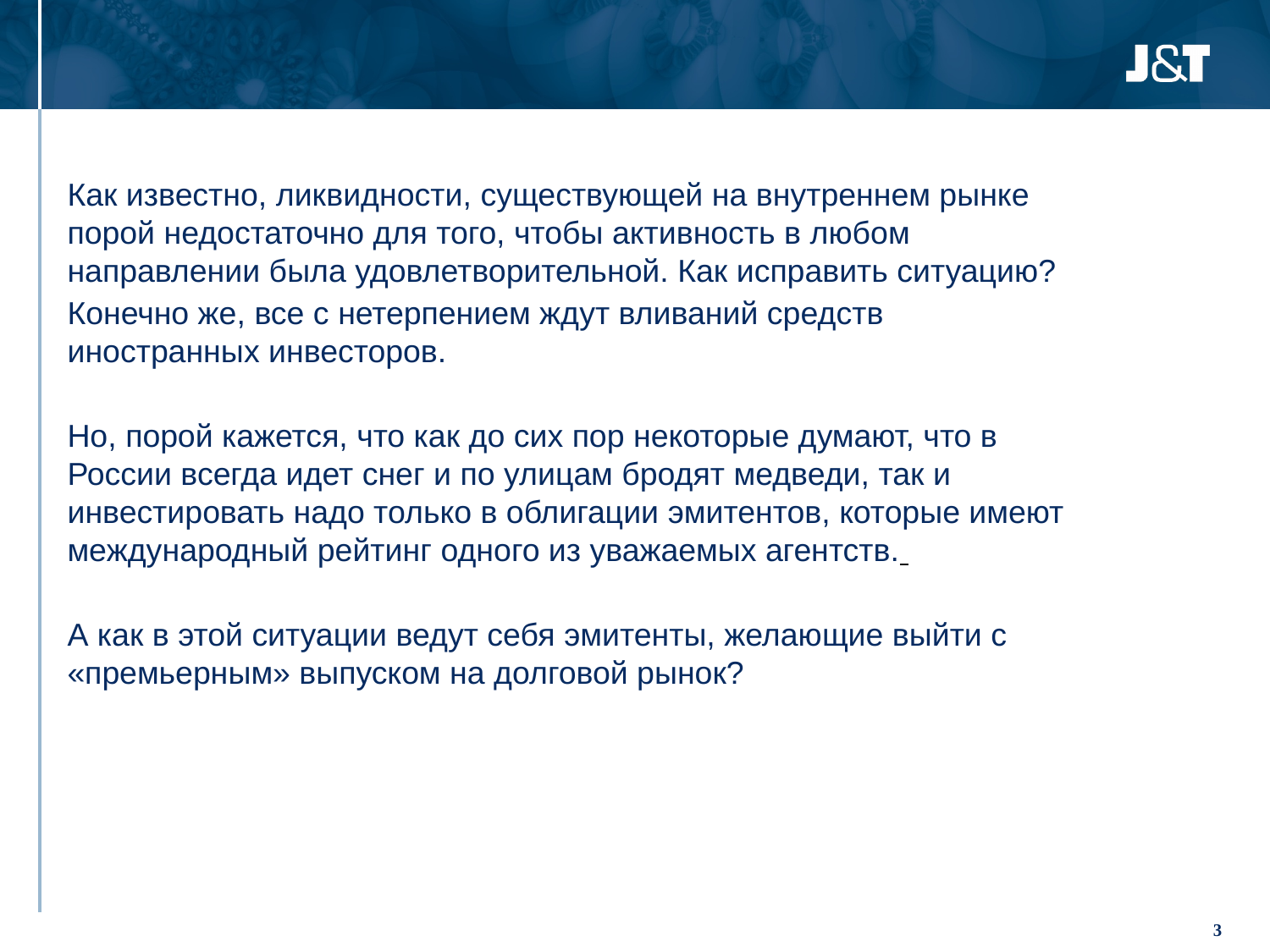

Как известно, ликвидности, существующей на внутреннем рынке  порой недостаточно для того, чтобы активность в любом направлении была удовлетворительной. Как исправить ситуацию?
Конечно же, все с нетерпением ждут вливаний средств иностранных инвесторов.

Но, порой кажется, что как до сих пор некоторые думают, что в России всегда идет снег и по улицам бродят медведи, так и инвестировать надо только в облигации эмитентов, которые имеют международный рейтинг одного из уважаемых агентств.

А как в этой ситуации ведут себя эмитенты, желающие выйти с «премьерным» выпуском на долговой рынок?

3